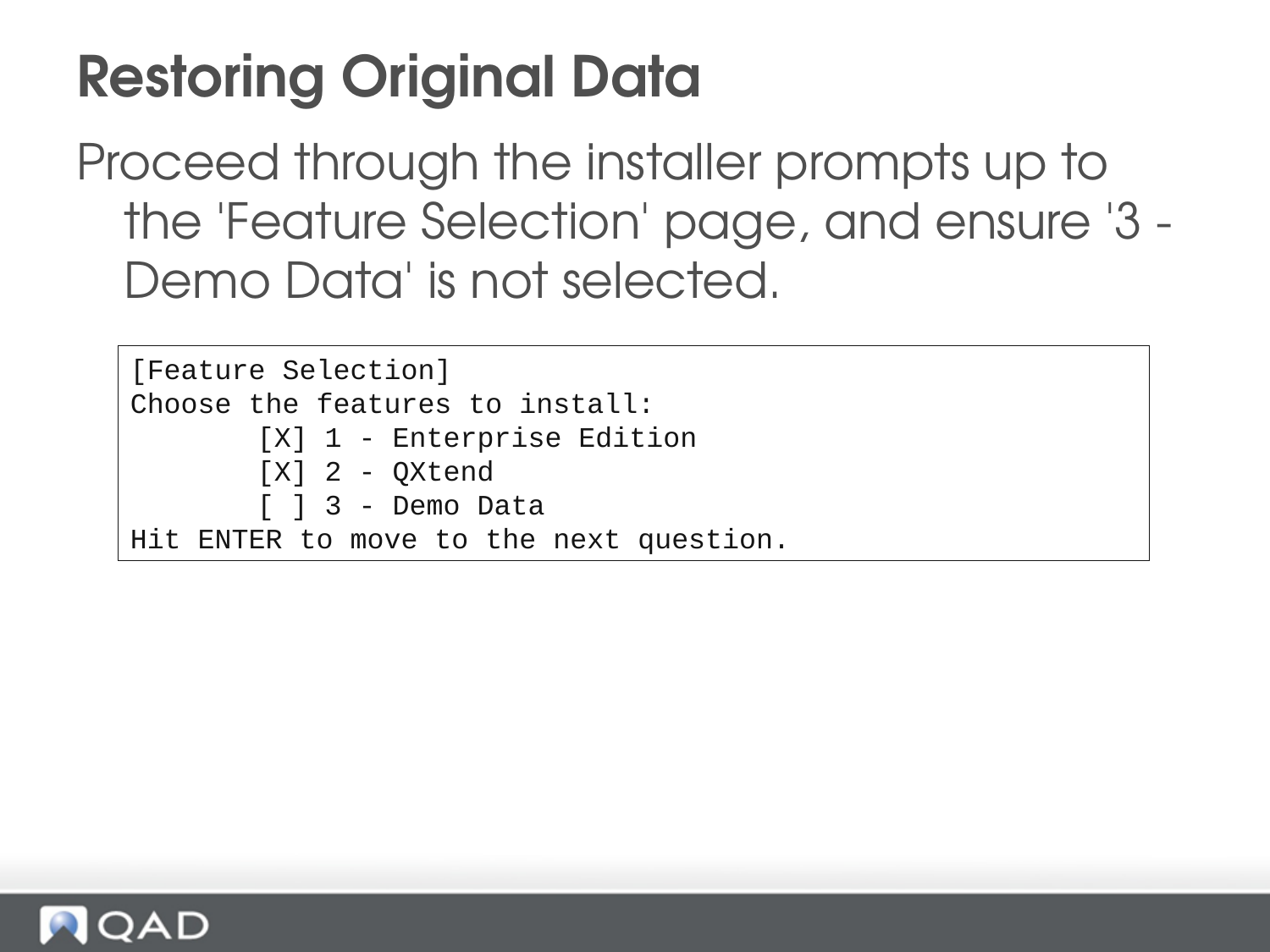

# Restoring Original Data
Proceed through the installer prompts up to the 'Feature Selection' page, and ensure '3 - Demo Data' is not selected.
[Feature Selection]
Choose the features to install:
	[X] 1 - Enterprise Edition
	[X] 2 - QXtend
	[ ] 3 - Demo Data
Hit ENTER to move to the next question.